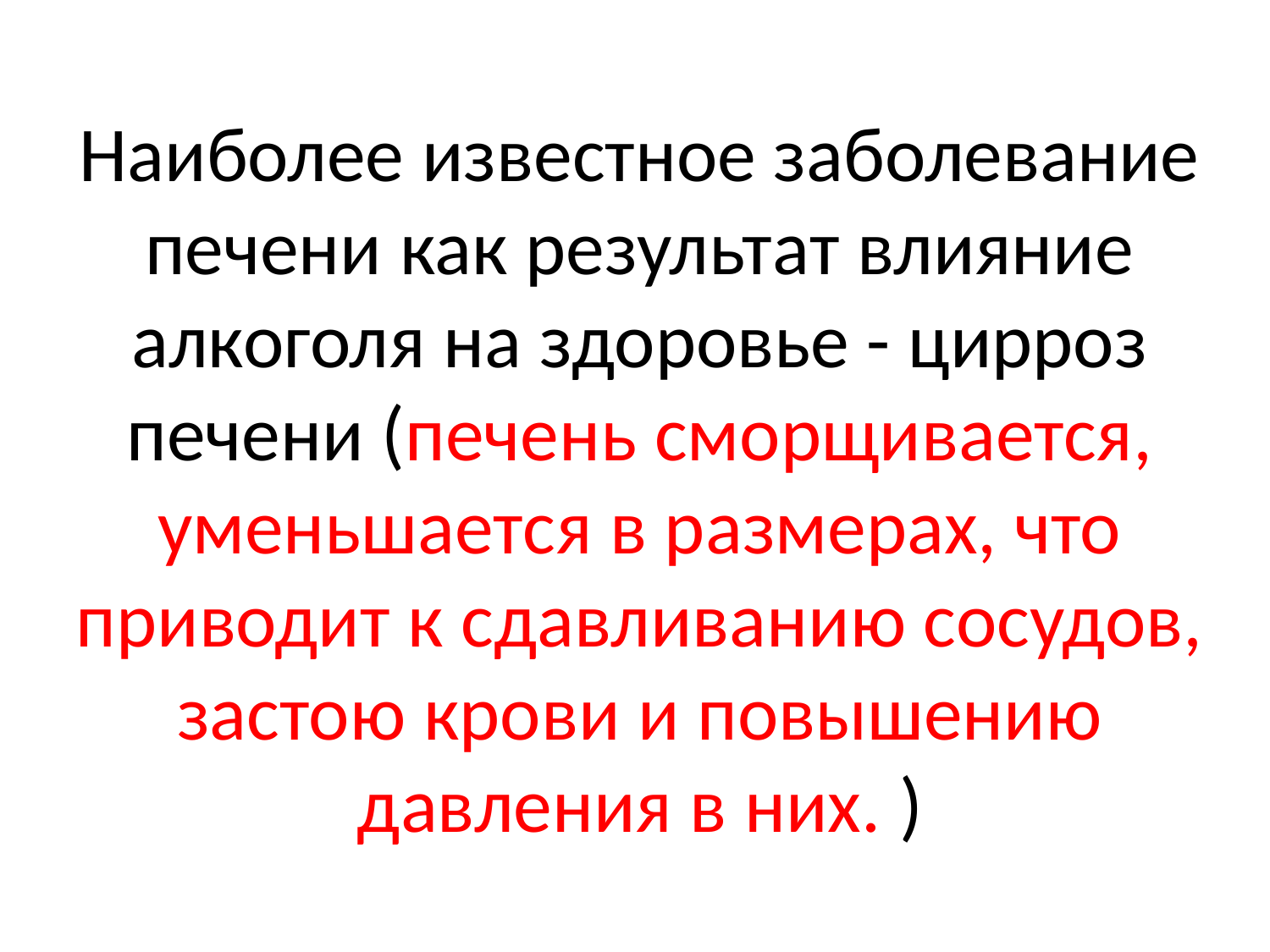

# Наиболее известное заболевание печени как результат влияние алкоголя на здоровье - цирроз печени (печень сморщивается, уменьшается в размерах, что приводит к сдавливанию сосудов, застою крови и повышению давления в них. )